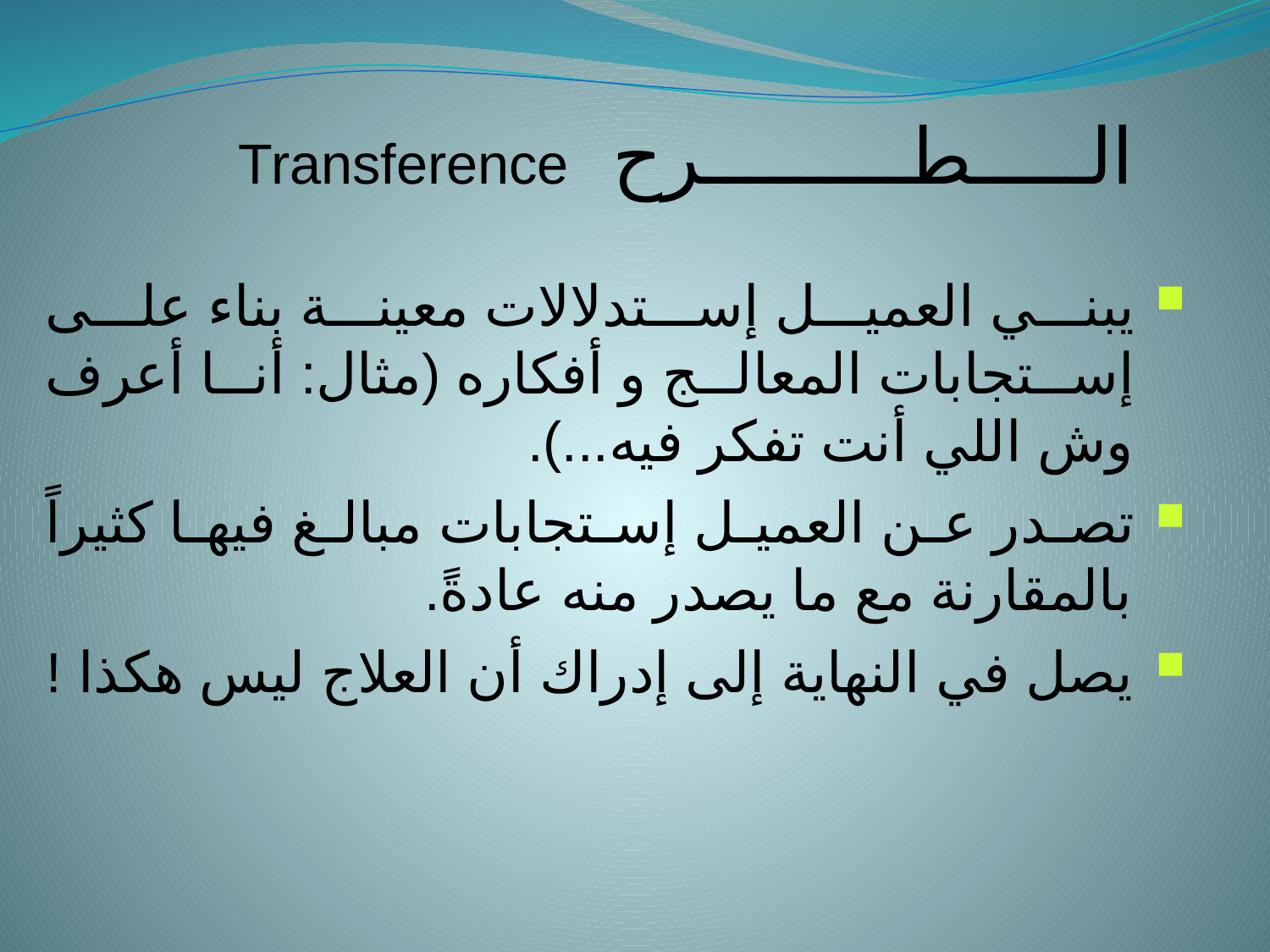

الـــــطـــــــــرح  Transference
يبني العميل إستدلالات معينة بناء على إستجابات المعالج و أفكاره (مثال: أنا أعرف وش اللي أنت تفكر فيه...).
تصدر عن العميل إستجابات مبالغ فيها كثيراً بالمقارنة مع ما يصدر منه عادةً.
يصل في النهاية إلى إدراك أن العلاج ليس هكذا !